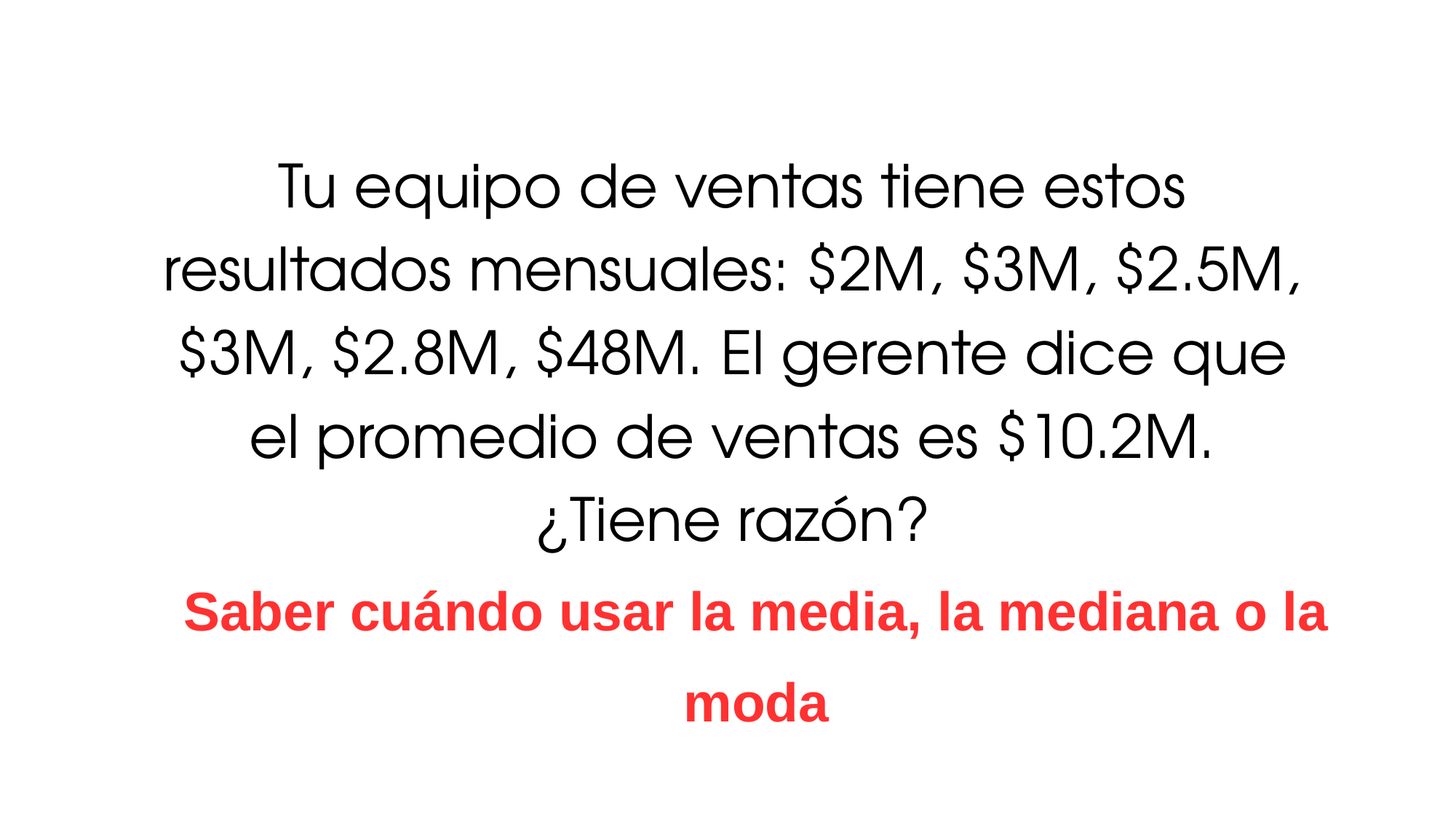

Tu equipo de ventas tiene estos resultados mensuales: $2M, $3M, $2.5M, $3M, $2.8M, $48M. El gerente dice que el promedio de ventas es $10.2M. ¿Tiene razón?
Saber cuándo usar la media, la mediana o la moda